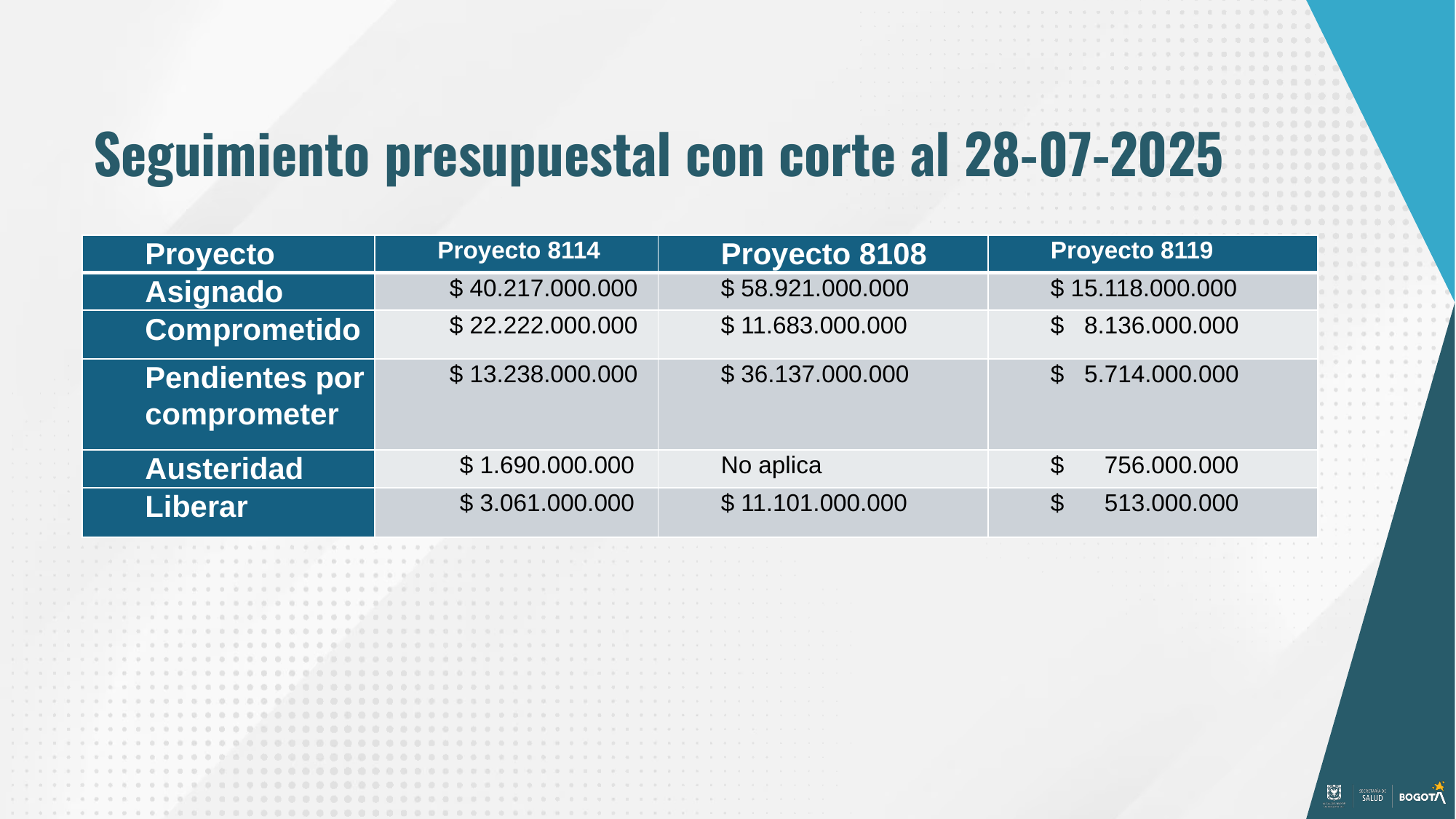

Seguimiento presupuestal con corte al 28-07-2025

| Proyecto | Proyecto 8114 | Proyecto 8108 | Proyecto 8119 |
| --- | --- | --- | --- |
| Asignado | $ 40.217.000.000 | $ 58.921.000.000 | $ 15.118.000.000 |
| Comprometido | $ 22.222.000.000 | $ 11.683.000.000 | $ 8.136.000.000 |
| Pendientes por comprometer | $ 13.238.000.000 | $ 36.137.000.000 | $ 5.714.000.000 |
| Austeridad | $ 1.690.000.000 | No aplica | $ 756.000.000 |
| Liberar | $ 3.061.000.000 | $ 11.101.000.000 | $ 513.000.000 |